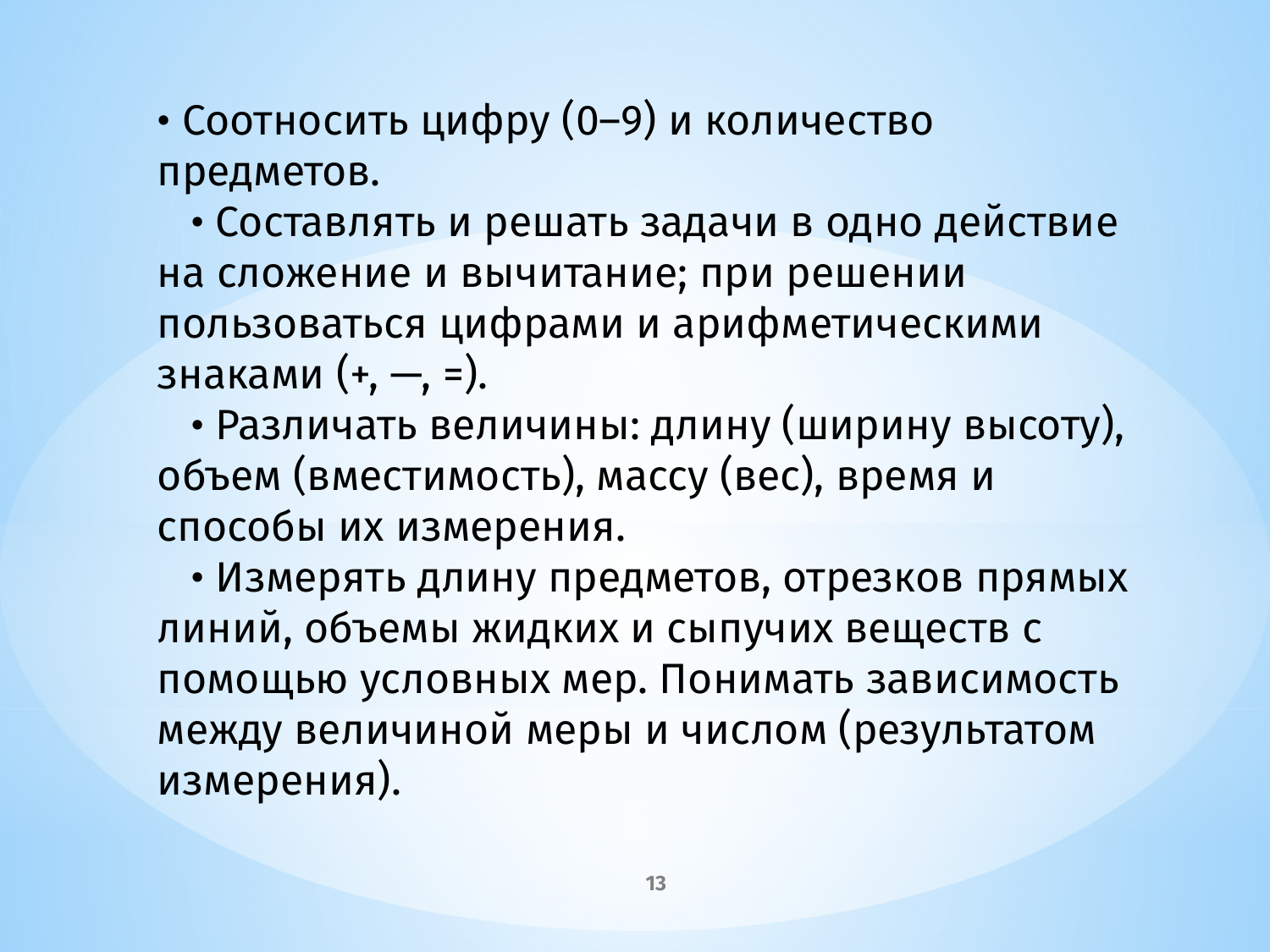

• Соотносить цифру (0–9) и количество предметов.
   • Составлять и решать задачи в одно действие на сложение и вычитание; при решении пользоваться цифрами и арифметическими знаками (+, —, =).
   • Различать величины: длину (ширину высоту), объем (вместимость), массу (вес), время и способы их измерения.
   • Измерять длину предметов, отрезков прямых линий, объемы жидких и сыпучих веществ с помощью условных мер. Понимать зависимость между величиной меры и числом (результатом измерения).
13